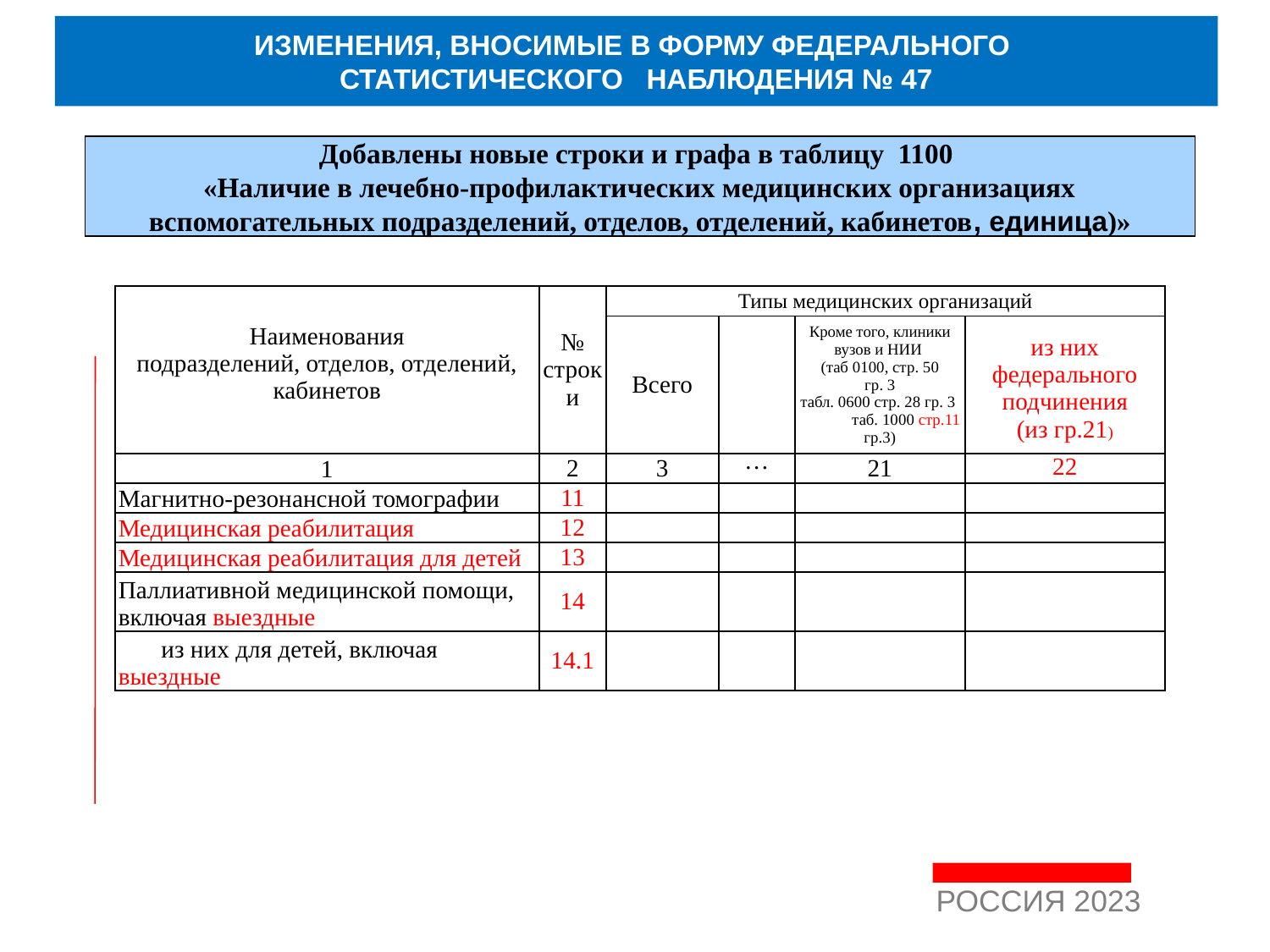

ИЗМЕНЕНИЯ, ВНОСИМЫЕ В ФОРМУ ФЕДЕРАЛЬНОГО
СТАТИСТИЧЕСКОГО   НАБЛЮДЕНИЯ № 47

Добавлены новые строки и графа в таблицу  1100
«Наличие в лечебно-профилактических медицинских организациях
вспомогательных подразделений, отделов, отделений, кабинетов, единица)»
| Наименования подразделений, отделов, отделений, кабинетов | № строки | Типы медицинских организаций |  |  |  |
| --- | --- | --- | --- | --- | --- |
|  |  | Всего |  | Кроме того, клиники вузов и НИИ (таб 0100, стр. 50 гр. 3 табл. 0600 стр. 28 гр. 3 таб. 1000 стр.11 гр.3) | из них федерального подчинения (из гр.21) |
| 1 | 2 | 3 | … | 21 | 22 |
| Магнитно-резонансной томографии | 11 |  |  |  |  |
| Медицинская реабилитация | 12 |  |  |  |  |
| Медицинская реабилитация для детей | 13 |  |  |  |  |
| Паллиативной медицинской помощи, включая выездные | 14 |  |  |  |  |
| из них для детей, включая выездные | 14.1 |  |  |  |  |

РОССИЯ 2023